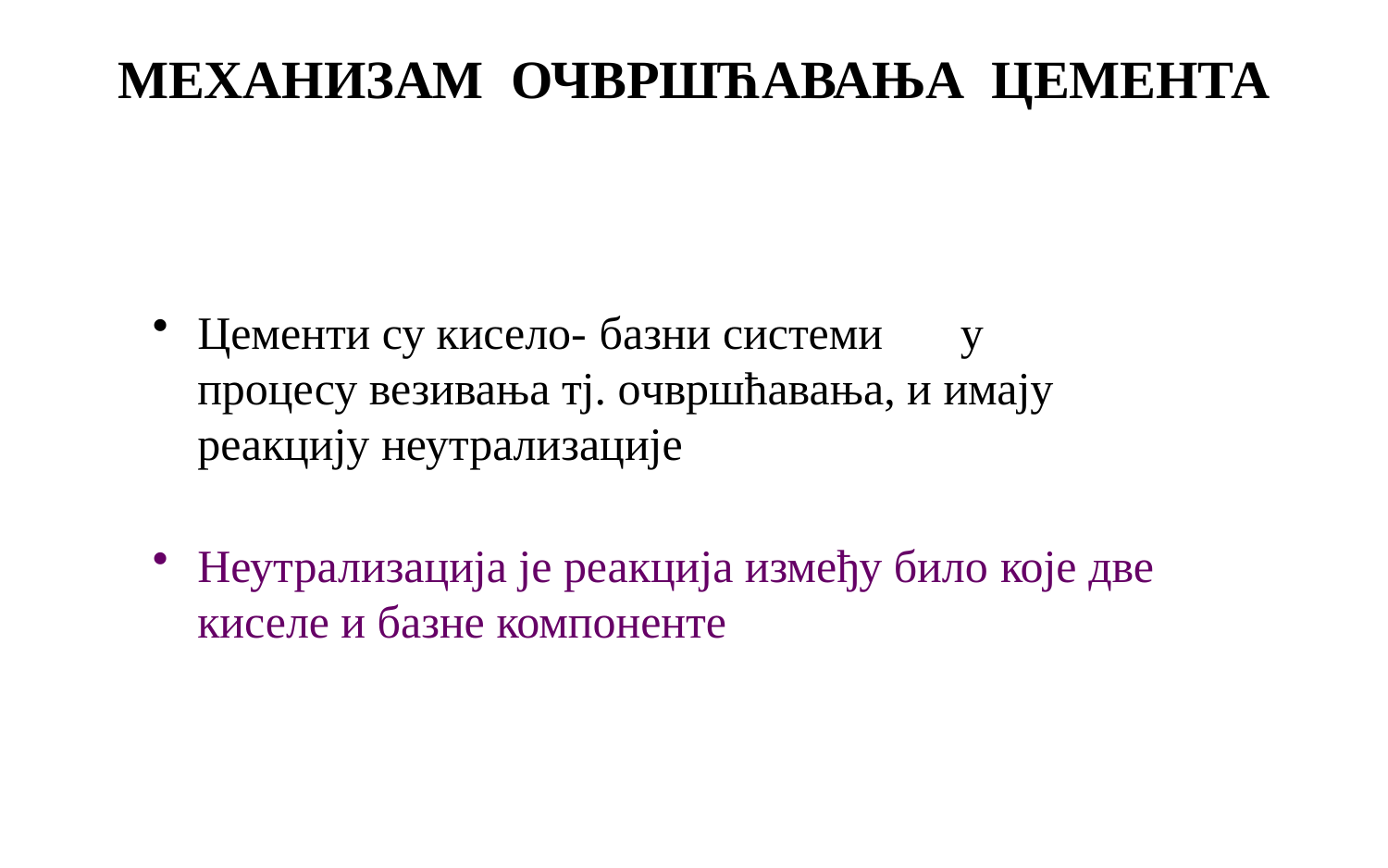

# МЕХАНИЗАМ  ОЧВРШЋАВАЊА  ЦЕМЕНТА
Цементи су кисело- базни системи	у  процесу везивања тј. очвршћавања, и имају  реакцију неутрализације

Неутрализација је реакција између било које две
киселе и базне компоненте